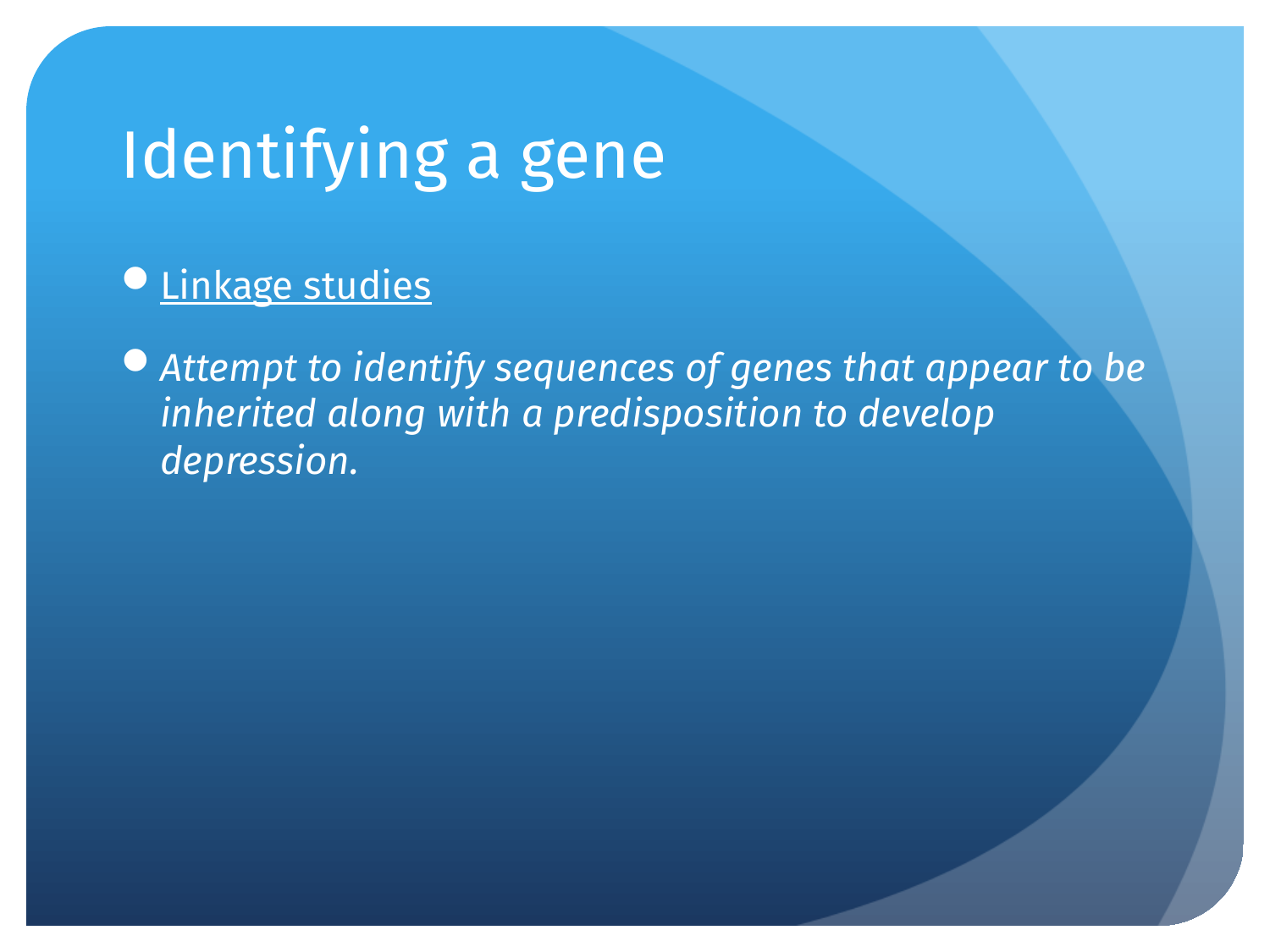

# Identifying a gene
Linkage studies
Attempt to identify sequences of genes that appear to be inherited along with a predisposition to develop depression.